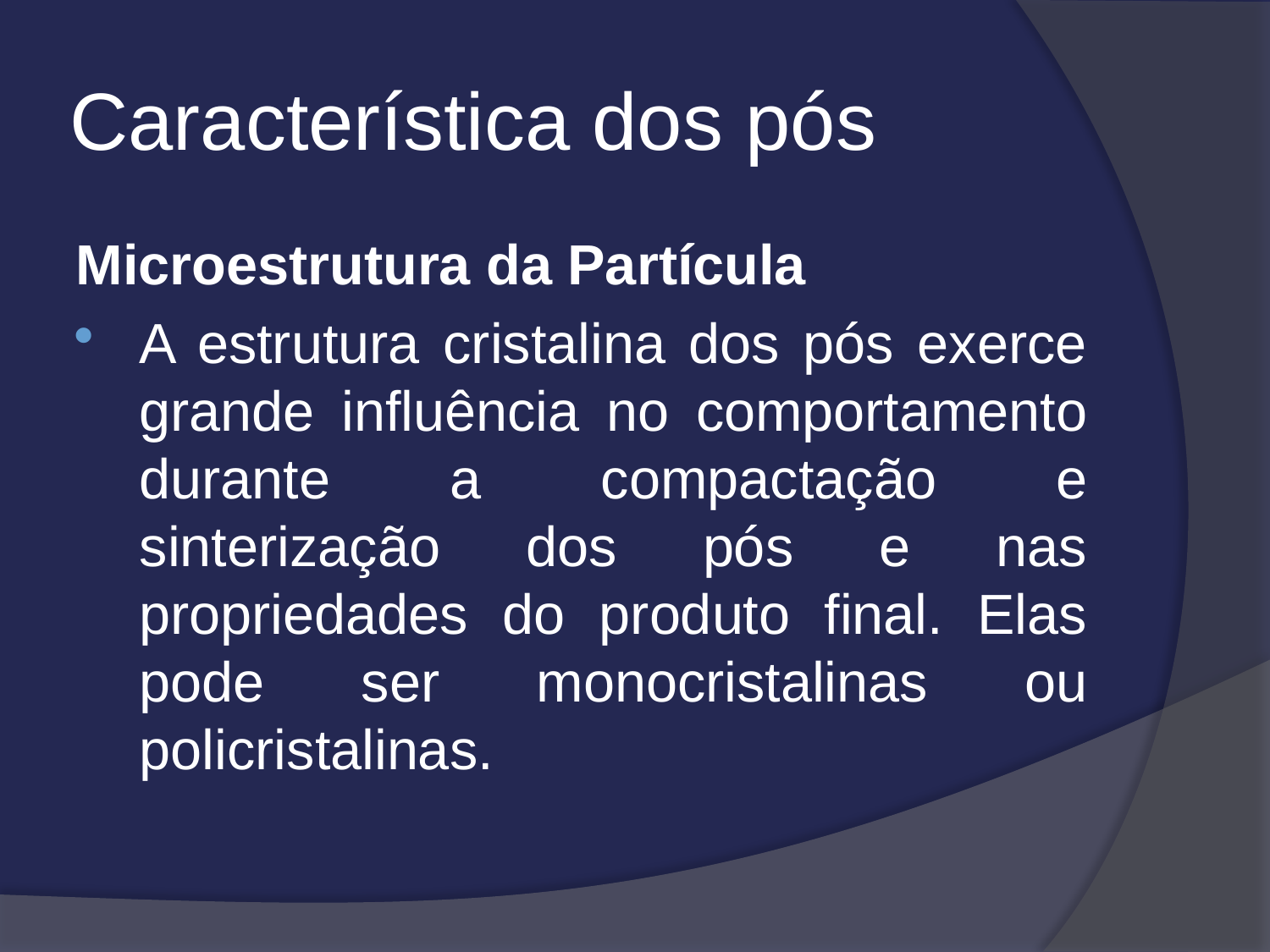

# Característica dos pós
Microestrutura da Partícula
A estrutura cristalina dos pós exerce grande influência no comportamento durante a compactação e sinterização dos pós e nas propriedades do produto final. Elas pode ser monocristalinas ou policristalinas.